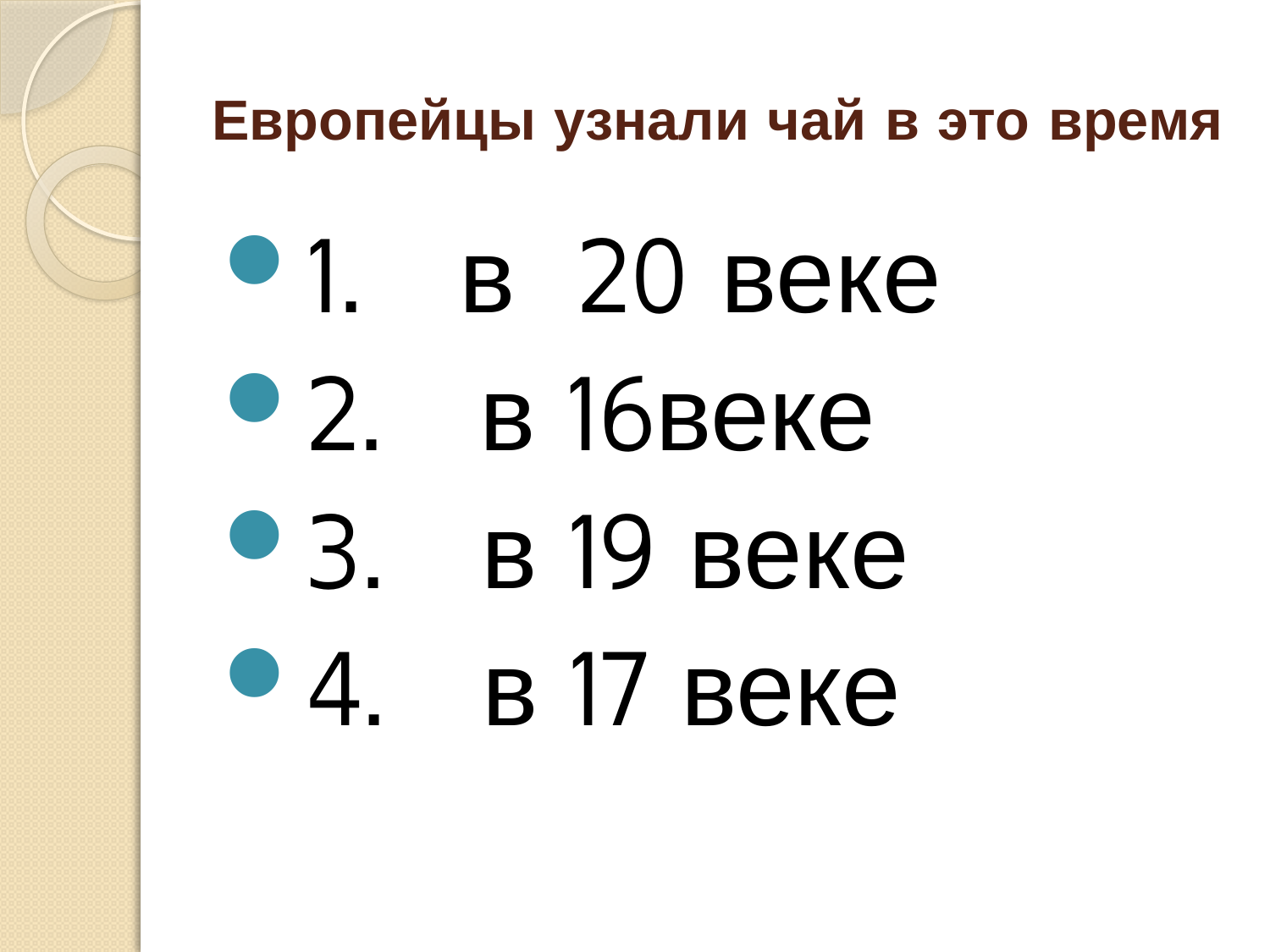

# Европейцы узнали чай в это время
1.   в  20 веке
2.   в 16веке
3.   в 19 веке
4.   в 17 веке